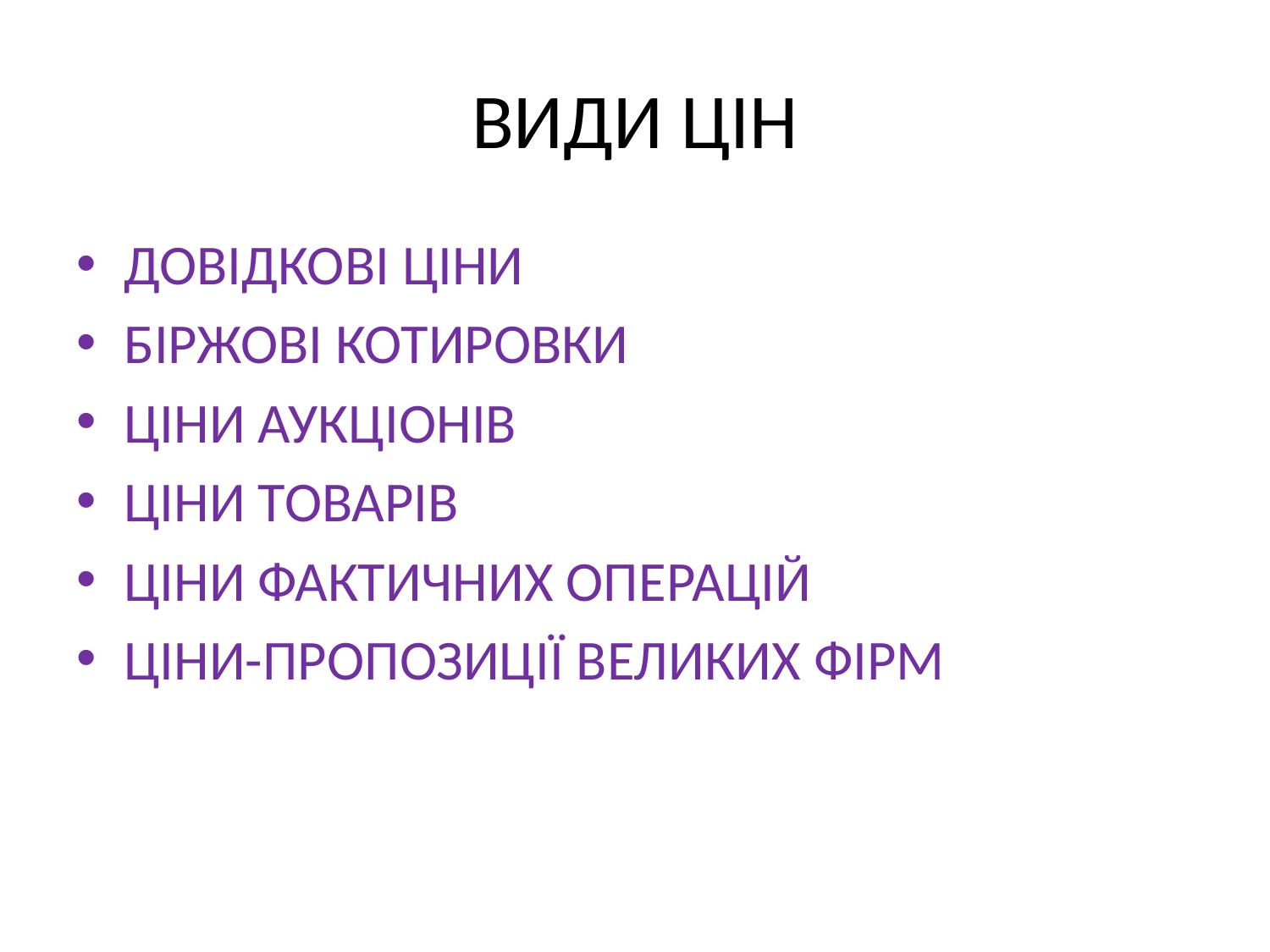

# ВИДИ ЦІН
ДОВІДКОВІ ЦІНИ
БІРЖОВІ КОТИРОВКИ
ЦІНИ АУКЦІОНІВ
ЦІНИ ТОВАРІВ
ЦІНИ ФАКТИЧНИХ ОПЕРАЦІЙ
ЦІНИ-ПРОПОЗИЦІЇ ВЕЛИКИХ ФІРМ